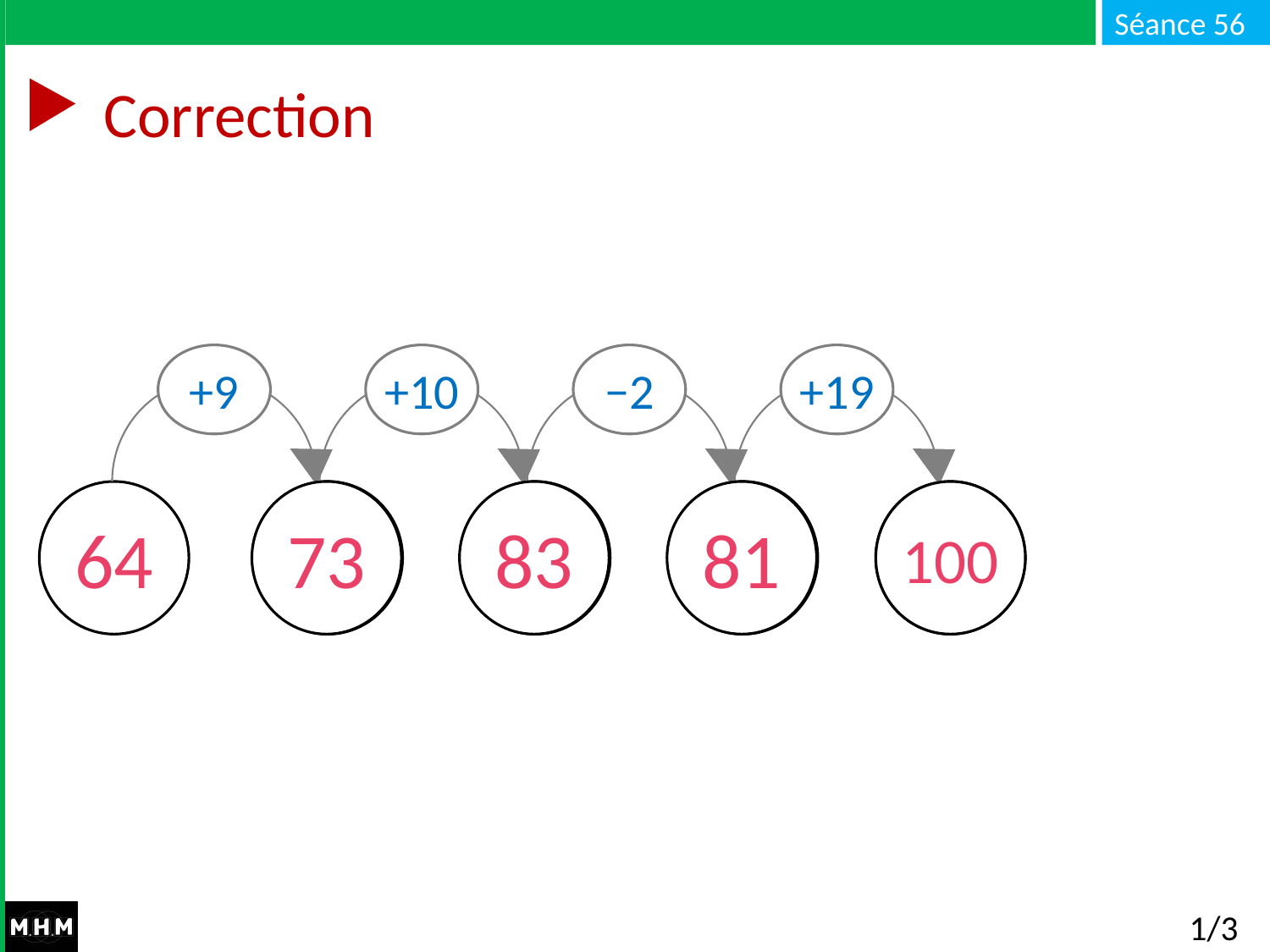

# Correction
+9
+10
−2
+19

64
…
…
…
…
81
100
73
83
1/3